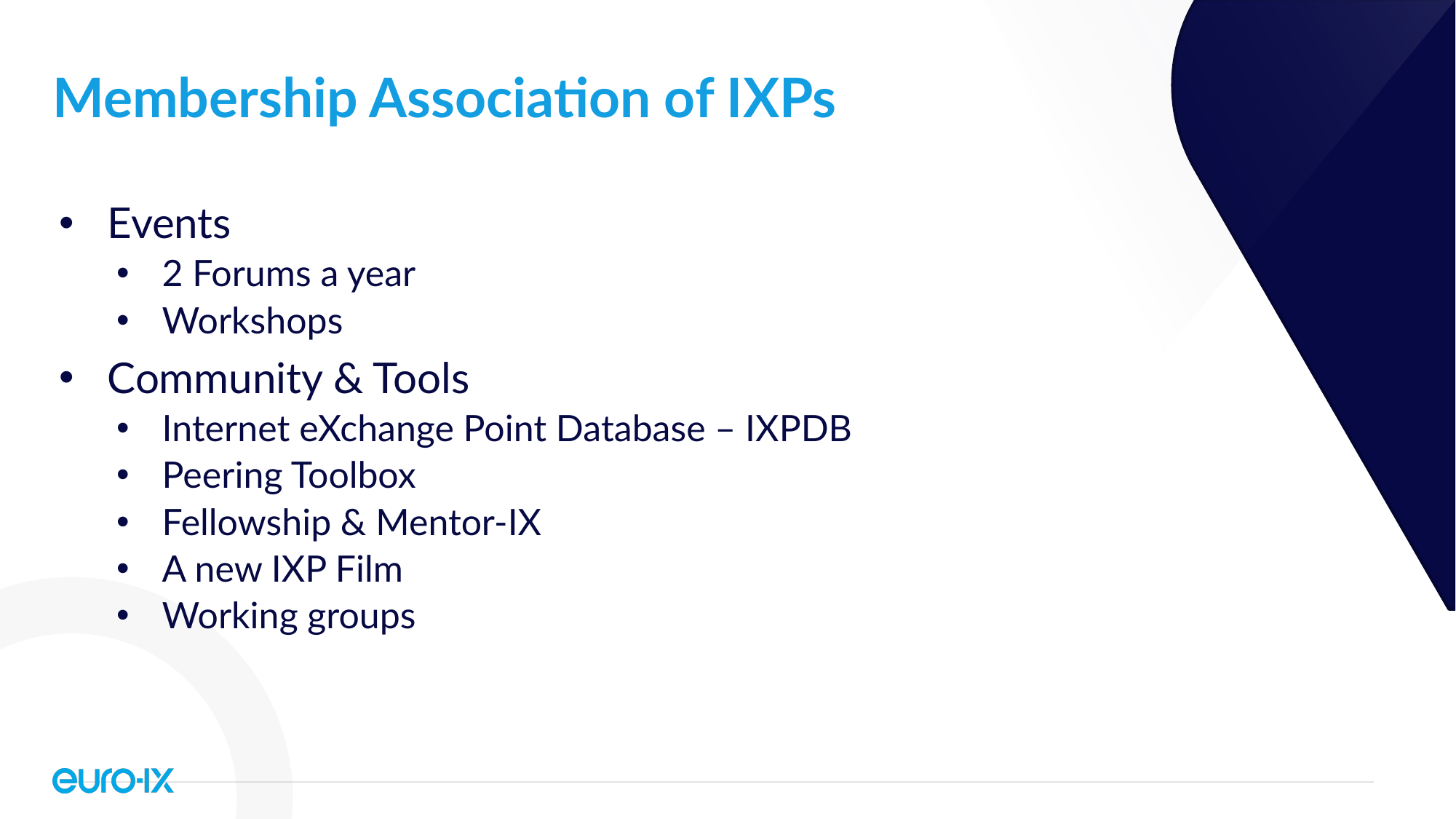

# Membership Association of IXPs
Events
2 Forums a year
Workshops
Community & Tools
Internet eXchange Point Database – IXPDB
Peering Toolbox
Fellowship & Mentor-IX
A new IXP Film
Working groups